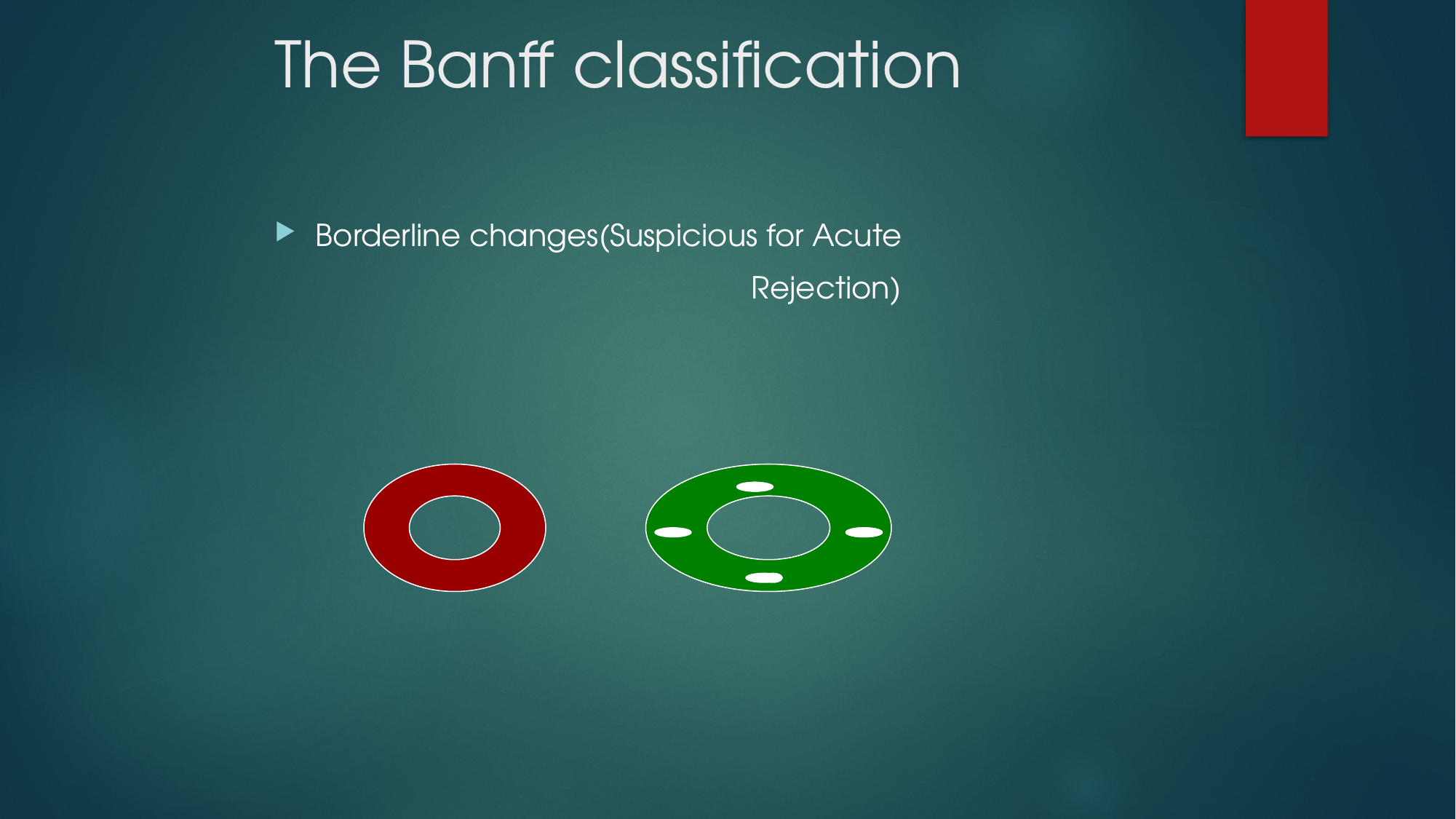

# The Banff classification
Borderline changes(Suspicious for Acute
                                                         Rejection)